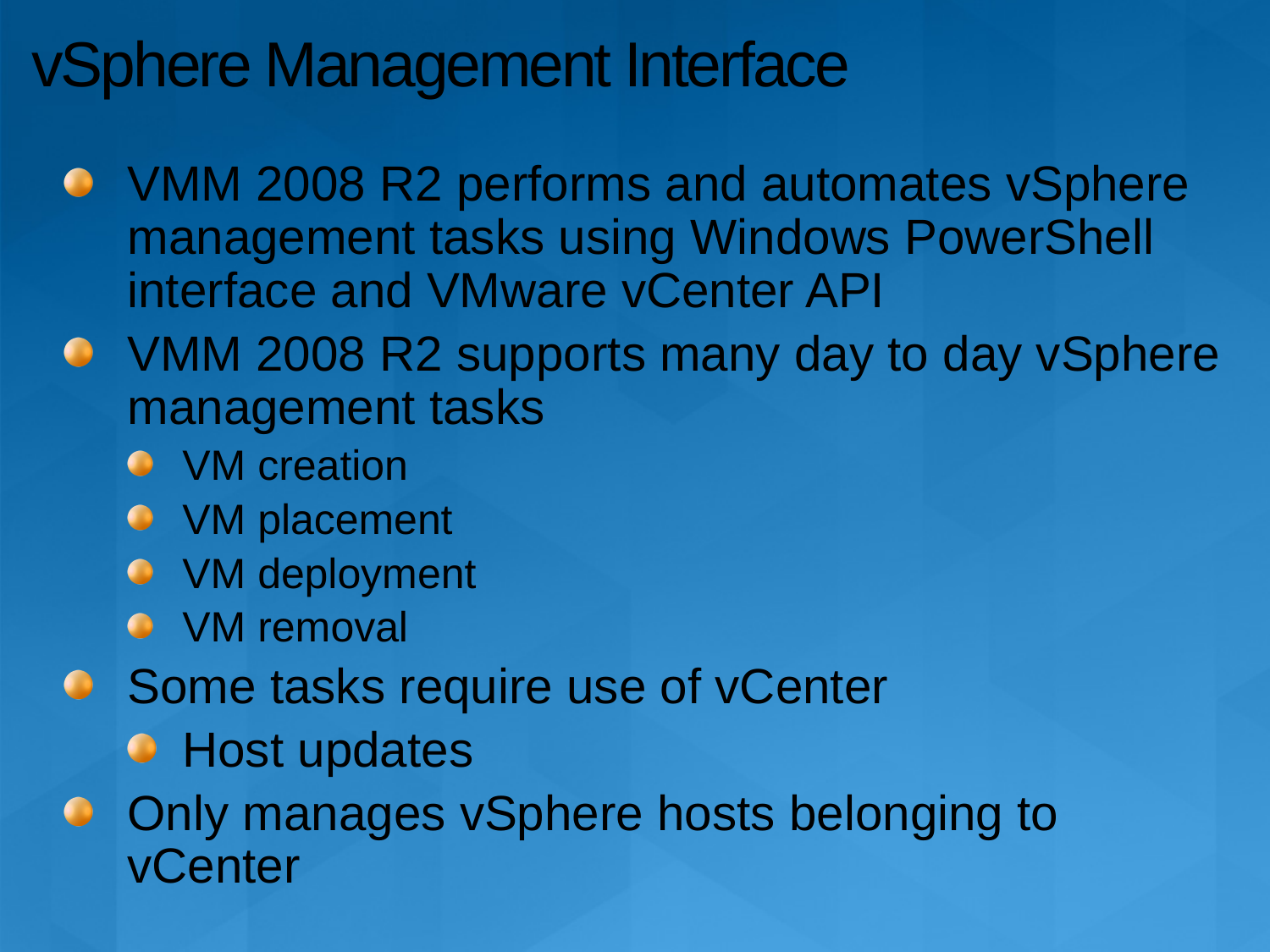

# vSphere Management Interface
VMM 2008 R2 performs and automates vSphere management tasks using Windows PowerShell interface and VMware vCenter API
VMM 2008 R2 supports many day to day vSphere management tasks
VM creation
VM placement
VM deployment
VM removal
Some tasks require use of vCenter
Host updates
Only manages vSphere hosts belonging to  vCenter